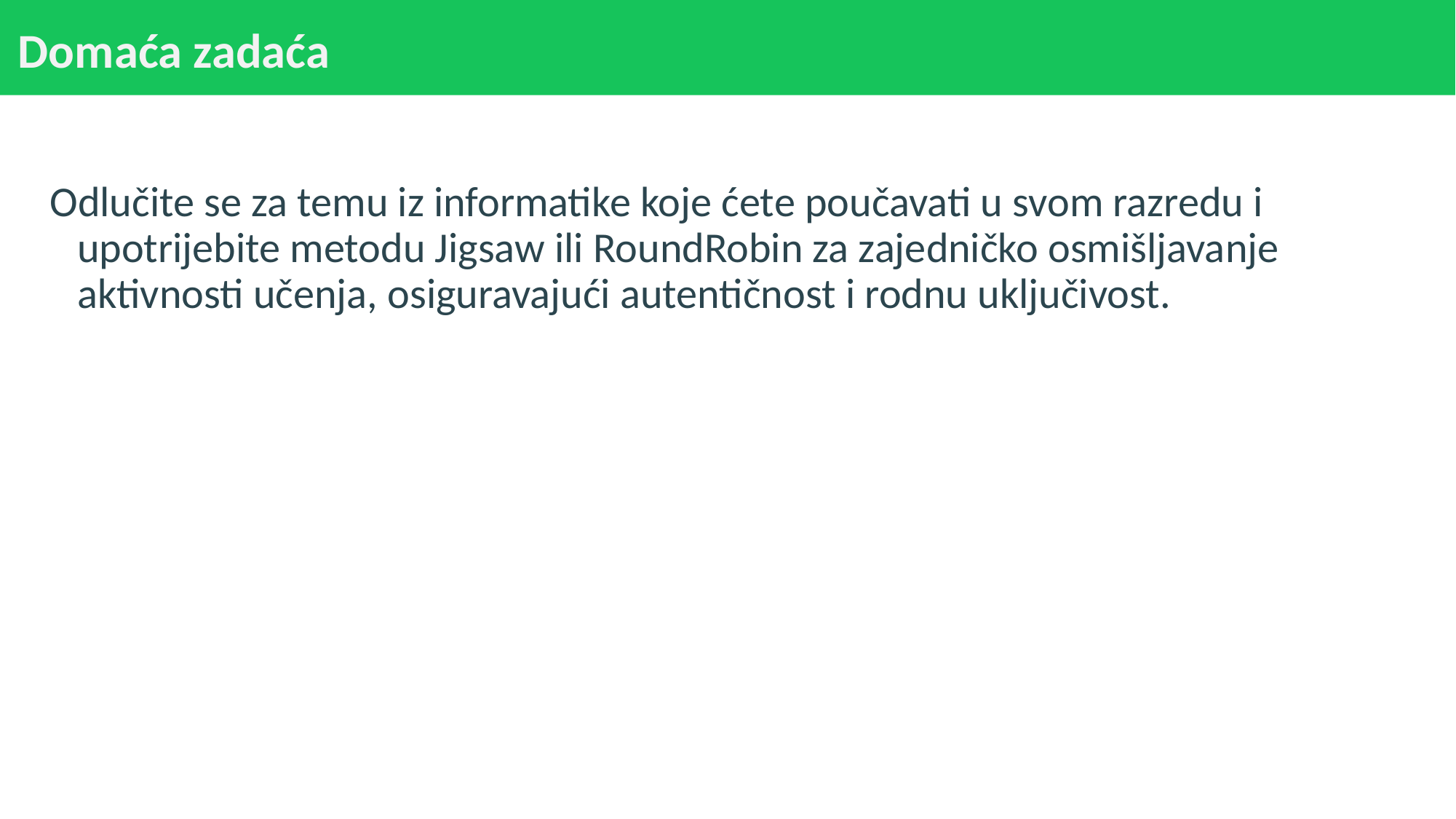

# Domaća zadaća
Odlučite se za temu iz informatike koje ćete poučavati u svom razredu i upotrijebite metodu Jigsaw ili RoundRobin za zajedničko osmišljavanje aktivnosti učenja, osiguravajući autentičnost i rodnu uključivost.